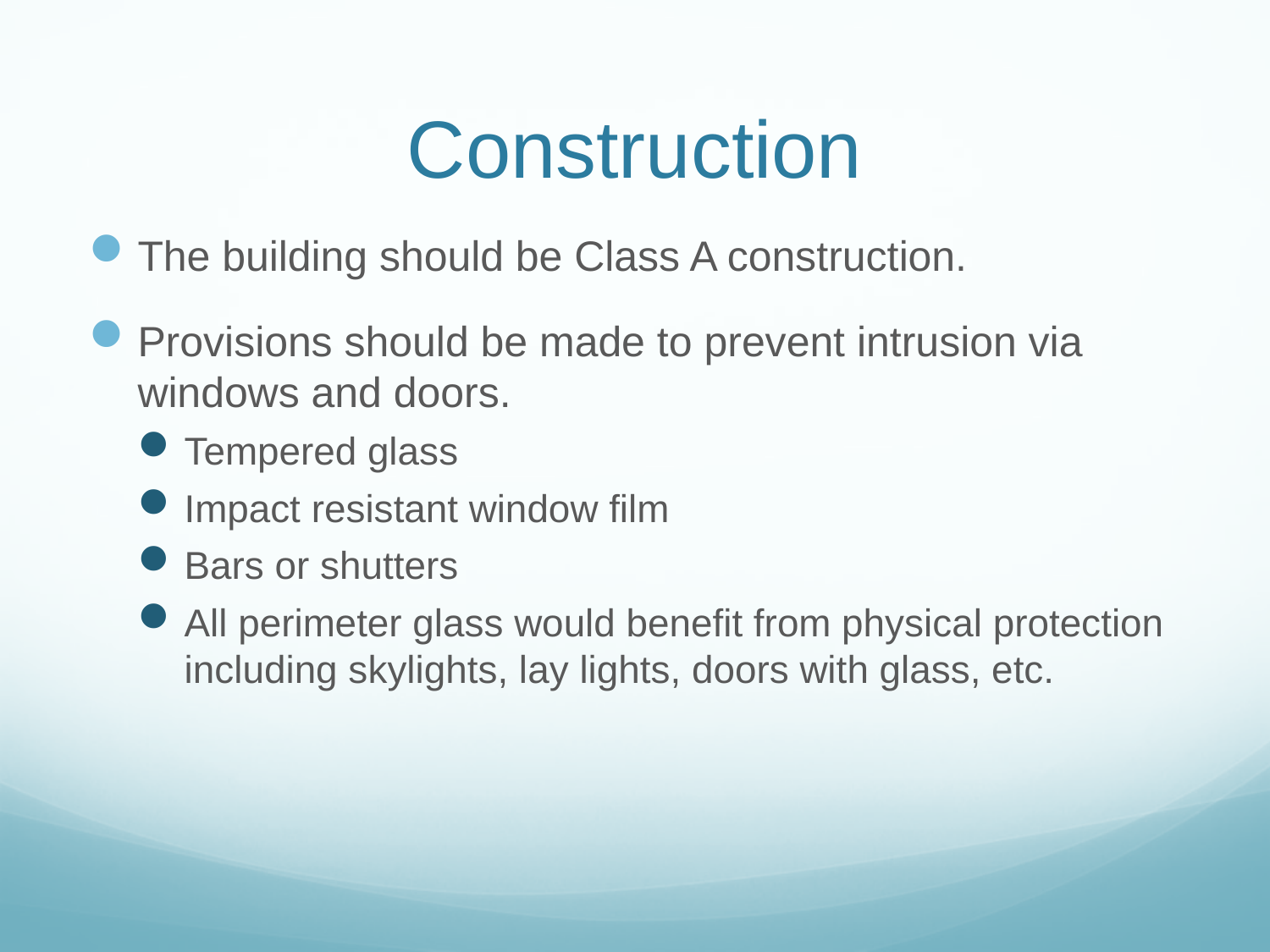

# Construction
The building should be Class A construction.
Provisions should be made to prevent intrusion via windows and doors.
Tempered glass
Impact resistant window film
Bars or shutters
All perimeter glass would benefit from physical protection including skylights, lay lights, doors with glass, etc.